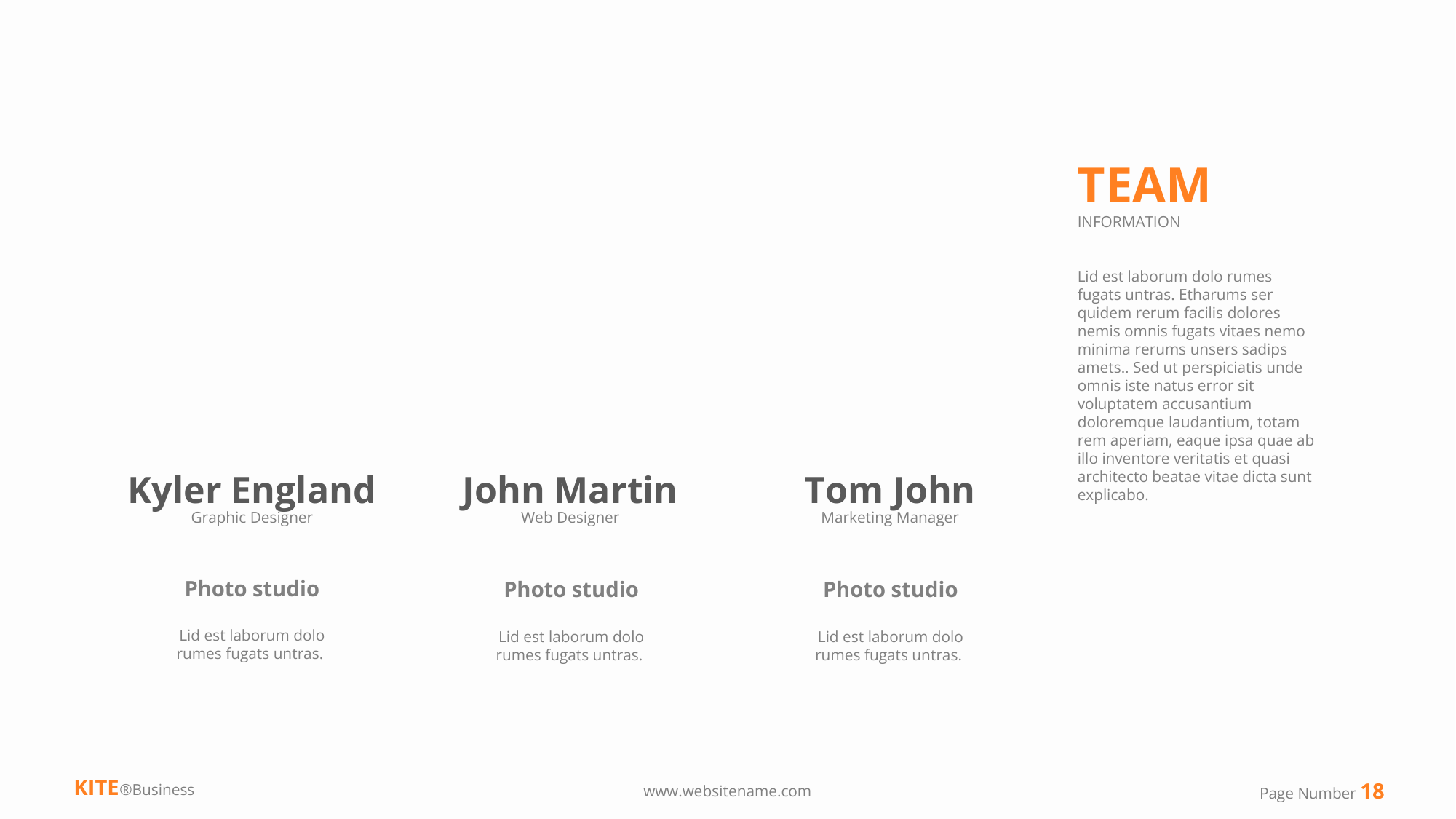

TEAM
INFORMATION

Lid est laborum dolo rumes fugats untras. Etharums ser quidem rerum facilis dolores nemis omnis fugats vitaes nemo minima rerums unsers sadips amets.. Sed ut perspiciatis unde omnis iste natus error sit voluptatem accusantium doloremque laudantium, totam rem aperiam, eaque ipsa quae ab illo inventore veritatis et quasi architecto beatae vitae dicta sunt explicabo.
Kyler England
John Martin
Tom John
Graphic Designer
Web Designer
Marketing Manager
Photo studio

Lid est laborum dolo rumes fugats untras.
Photo studio

Lid est laborum dolo rumes fugats untras.
Photo studio

Lid est laborum dolo rumes fugats untras.
KITE®Business
Page Number 18
www.websitename.com